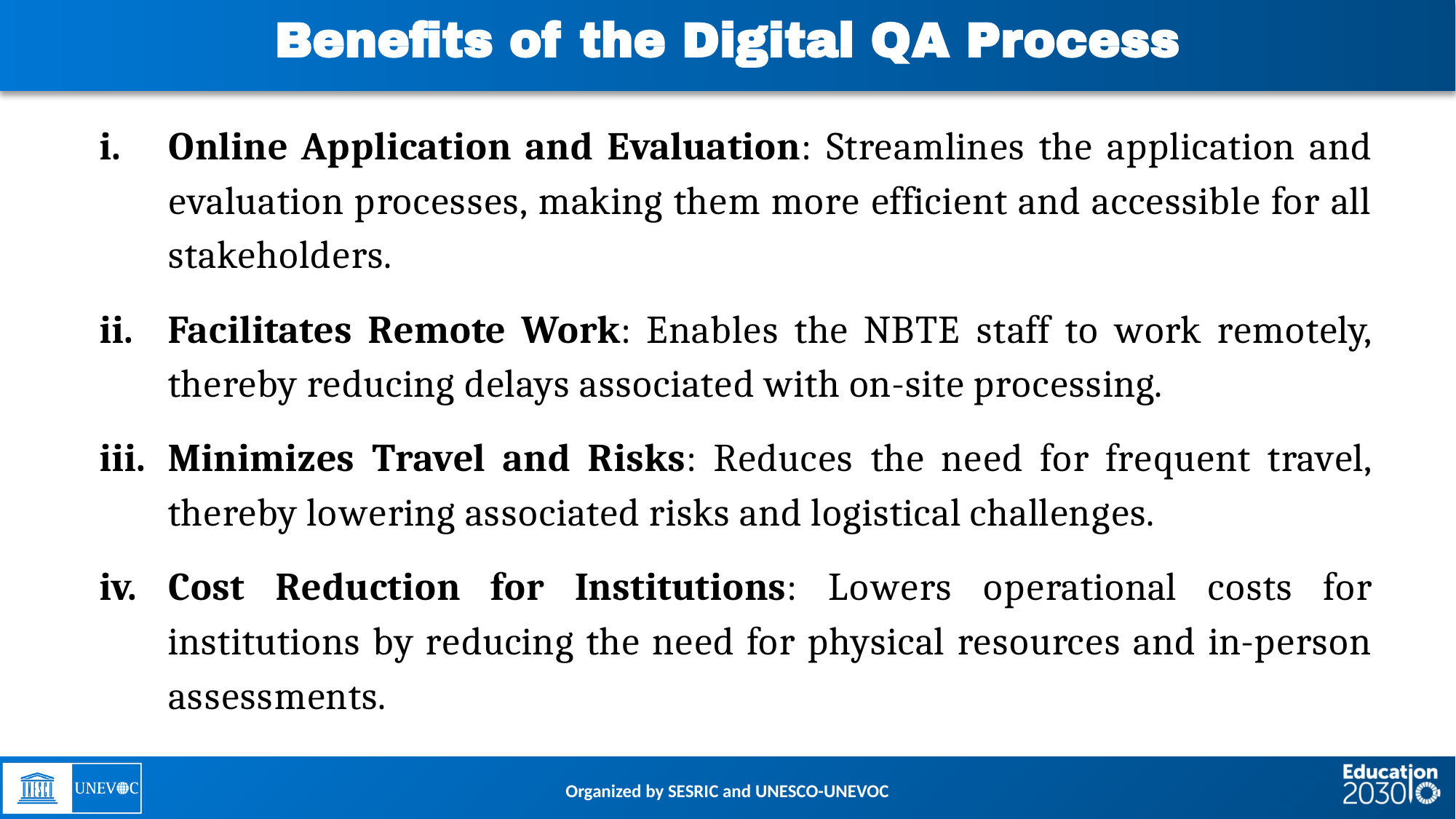

# Benefits of the Digital QA Process
Online Application and Evaluation: Streamlines the application and evaluation processes, making them more efficient and accessible for all stakeholders.
Facilitates Remote Work: Enables the NBTE staff to work remotely, thereby reducing delays associated with on-site processing.
Minimizes Travel and Risks: Reduces the need for frequent travel, thereby lowering associated risks and logistical challenges.
Cost Reduction for Institutions: Lowers operational costs for institutions by reducing the need for physical resources and in-person assessments.